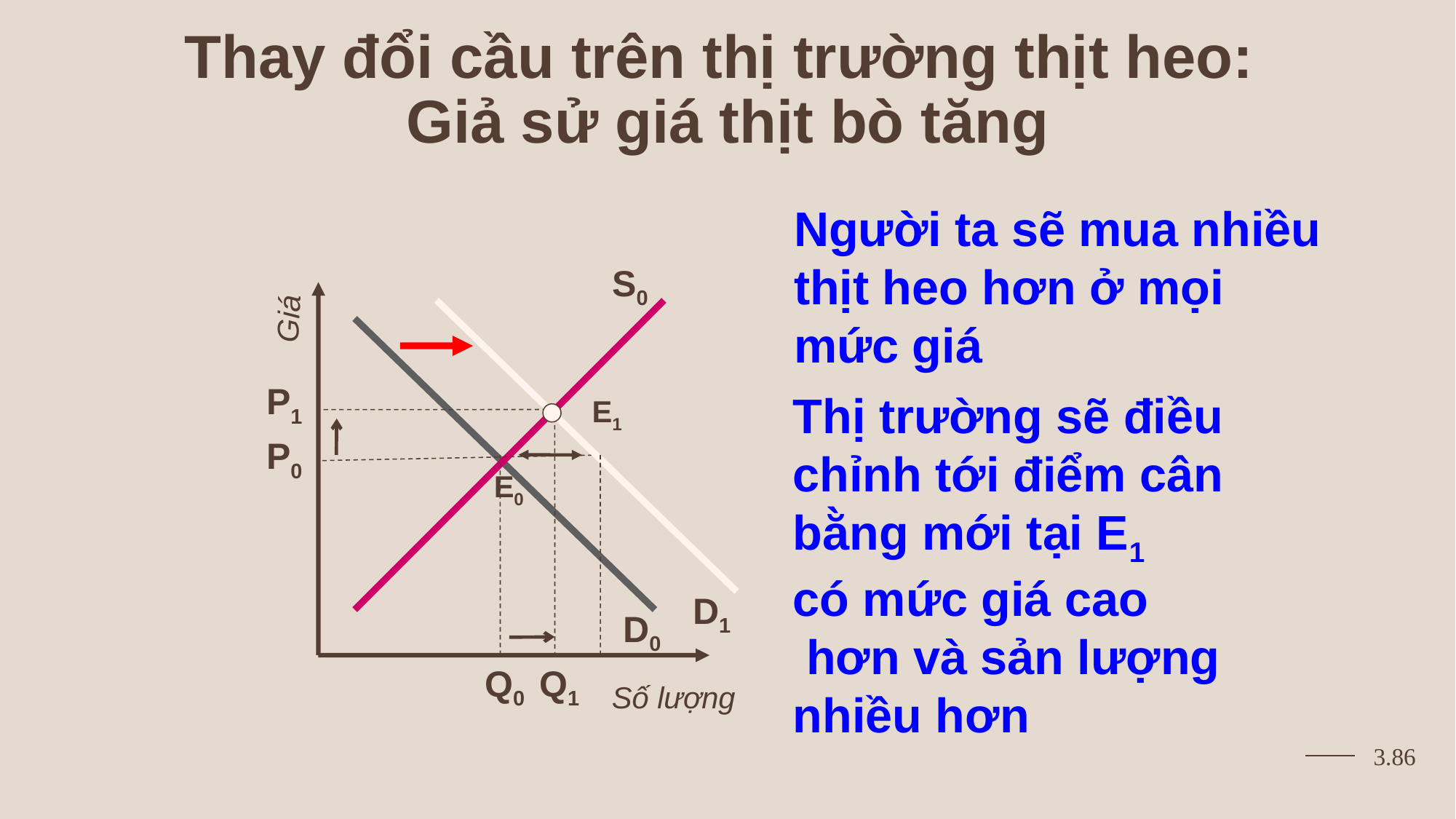

# Thay đổi cầu trên thị trường thịt heo: Giả sử giá thịt bò tăng
Người ta sẽ mua nhiều thịt heo hơn ở mọi
mức giá
S0

Giá

D1

P1
E1

Q1
Thị trường sẽ điều chỉnh tới điểm cân bằng mới tại E1
có mức giá cao
 hơn và sản lượng nhiều hơn

P0

E0
D0

Q0
Số lượng
3.86